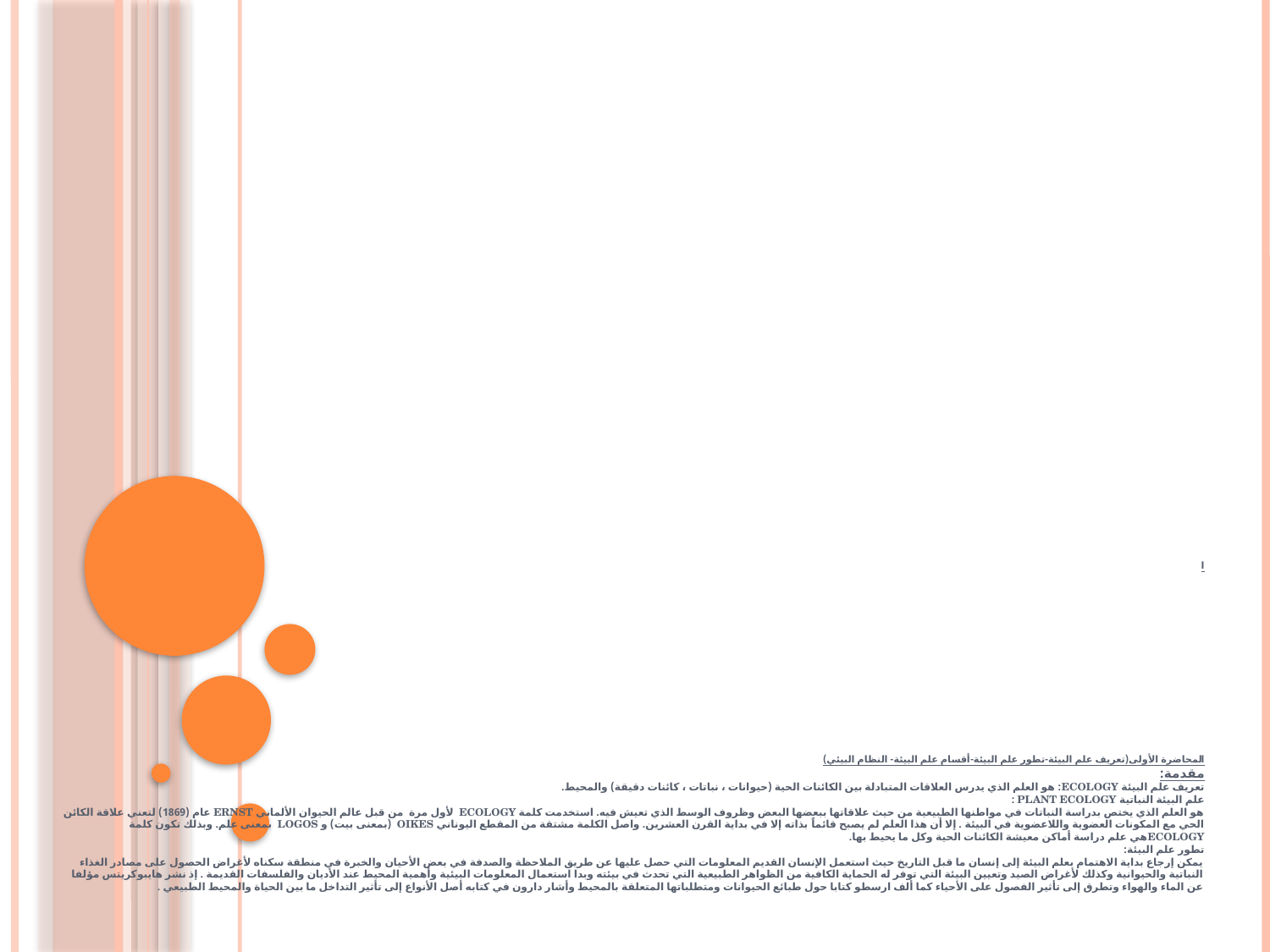

# ا المحاضرة الأولى(تعريف علم البيئة-تطور علم البيئة-أقسام علم البيئة- النظام البيئي) مقدمة: تعريف علم البيئة Ecology: هو العلم الذي يدرس العلاقات المتبادلة بين الكائنات الحية (حيوانات ، نباتات ، كائنات دقيقة) والمحيط. علم البيئة النباتية Plant Ecology : هو العلم الذي يختص بدراسة النباتات في مواطنها الطبيعية من حيث علاقاتها ببعضها البعض وظروف الوسط الذي تعيش فيه. استخدمت كلمة Ecology  لأول مرة  من قبل عالم الحيوان الألماني Ernst عام (1869) لتعني علاقة الكائن الحي مع المكونات العضوية واللاعضوية في البيئة . إلا أن هذا العلم لم يصبح قائماً بذاته إلا في بداية القرن العشرين. واصل الكلمة مشتقة من المقطع اليوناني Oikes  (بمعنى بيت) و Logos  بمعنى علم. وبذلك تكون كلمة  Ecologyهي علم دراسة أماكن معيشة الكائنات الحية وكل ما يحيط بها. تطور علم البيئة: يمكن إرجاع بداية الاهتمام بعلم البيئة إلى إنسان ما قبل التاريخ حيث استعمل الإنسان القديم المعلومات التي حصل عليها عن طريق الملاحظة والصدفة في بعض الأحيان والخبرة في منطقة سكناه لأغراض الحصول على مصادر الغذاء النباتية والحيوانية وكذلك لأغراض الصيد وتعيين البيئة التي توفر له الحماية الكافية من الظواهر الطبيعية التي تحدث في بيئته وبدا استعمال المعلومات البيئية وأهمية المحيط عند الأديان والفلسفات القديمة . إذ نشر هايبوكريتس مؤلفا عن الماء والهواء وتطرق إلى تأثير الفصول على الأحياء كما ألف ارسطو كتابا حول طبائع الحيوانات ومتطلباتها المتعلقة بالمحيط وأشار دارون في كتابه أصل الأنواع إلى تأثير التداخل ما بين الحياة والمحيط الطبيعي .